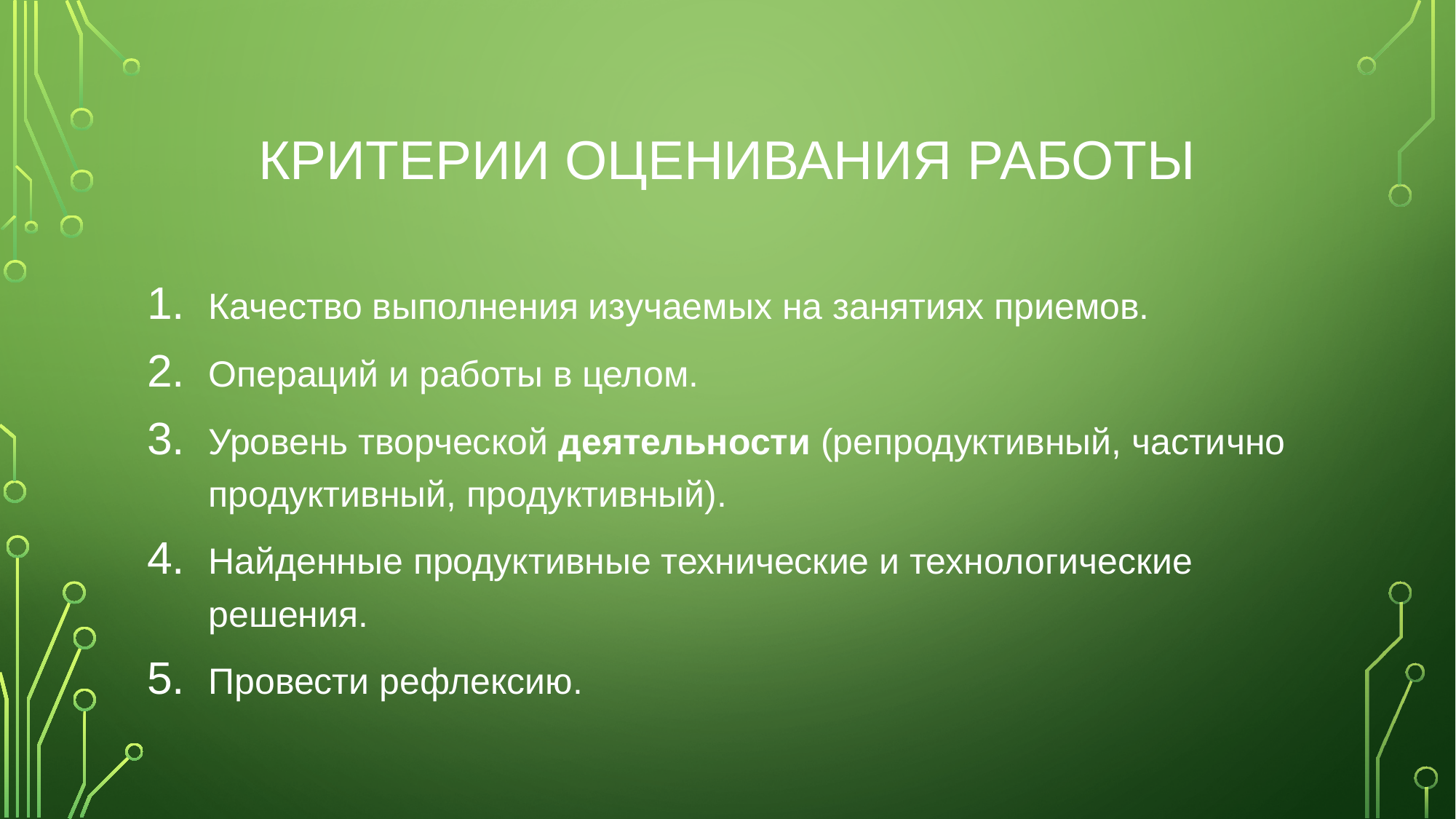

# Критерии оценивания работы
Качество выполнения изучаемых на занятиях приемов.
Операций и работы в целом.
Уровень творческой деятельности (репродуктивный, частично продуктивный, продуктивный).
Найденные продуктивные технические и технологические решения.
Провести рефлексию.